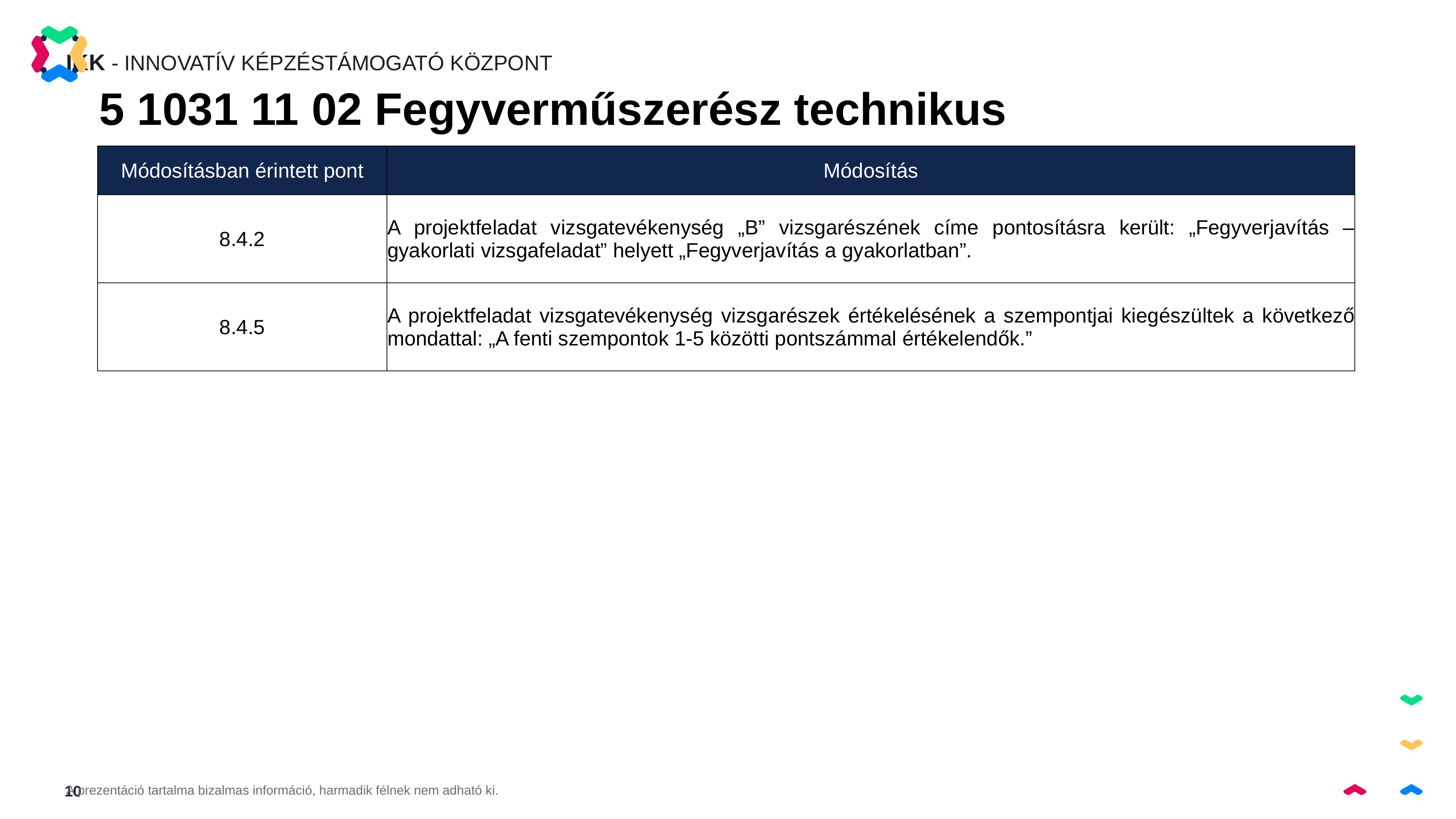

5 1031 11 02 Fegyverműszerész technikus
| Módosításban érintett pont | Módosítás |
| --- | --- |
| 8.4.2 | A projektfeladat vizsgatevékenység „B” vizsgarészének címe pontosításra került: „Fegyverjavítás – gyakorlati vizsgafeladat” helyett „Fegyverjavítás a gyakorlatban”. |
| 8.4.5 | A projektfeladat vizsgatevékenység vizsgarészek értékelésének a szempontjai kiegészültek a következő mondattal: „A fenti szempontok 1-5 közötti pontszámmal értékelendők.” |